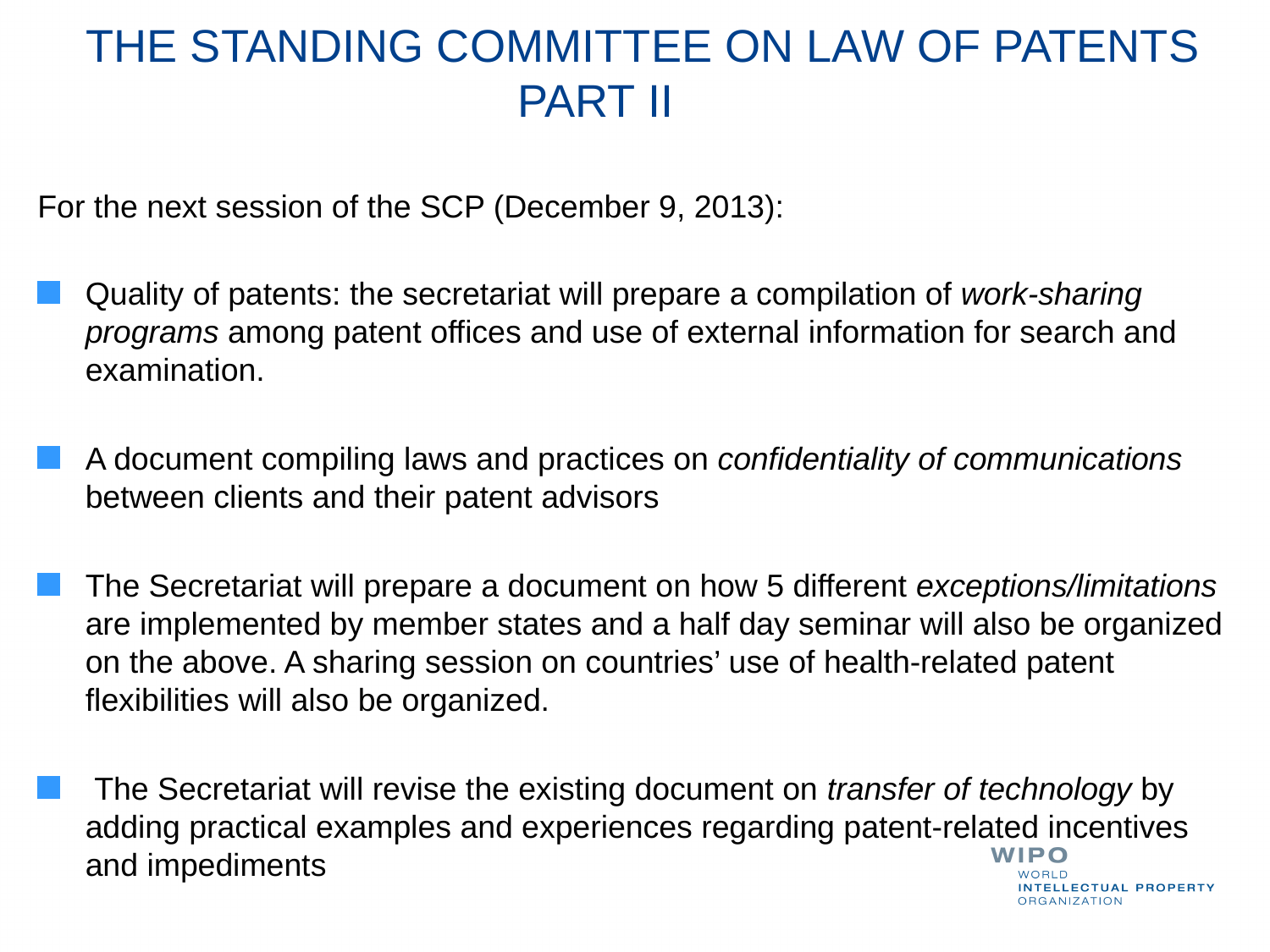

# THE STANDING COMMITTEE ON LAW OF PATENTS PART II
For the next session of the SCP (December 9, 2013):

Quality of patents: the secretariat will prepare a compilation of work-sharing programs among patent offices and use of external information for search and examination.

A document compiling laws and practices on confidentiality of communications between clients and their patent advisors

The Secretariat will prepare a document on how 5 different exceptions/limitations are implemented by member states and a half day seminar will also be organized on the above. A sharing session on countries’ use of health-related patent flexibilities will also be organized.

 The Secretariat will revise the existing document on transfer of technology by adding practical examples and experiences regarding patent-related incentives and impediments